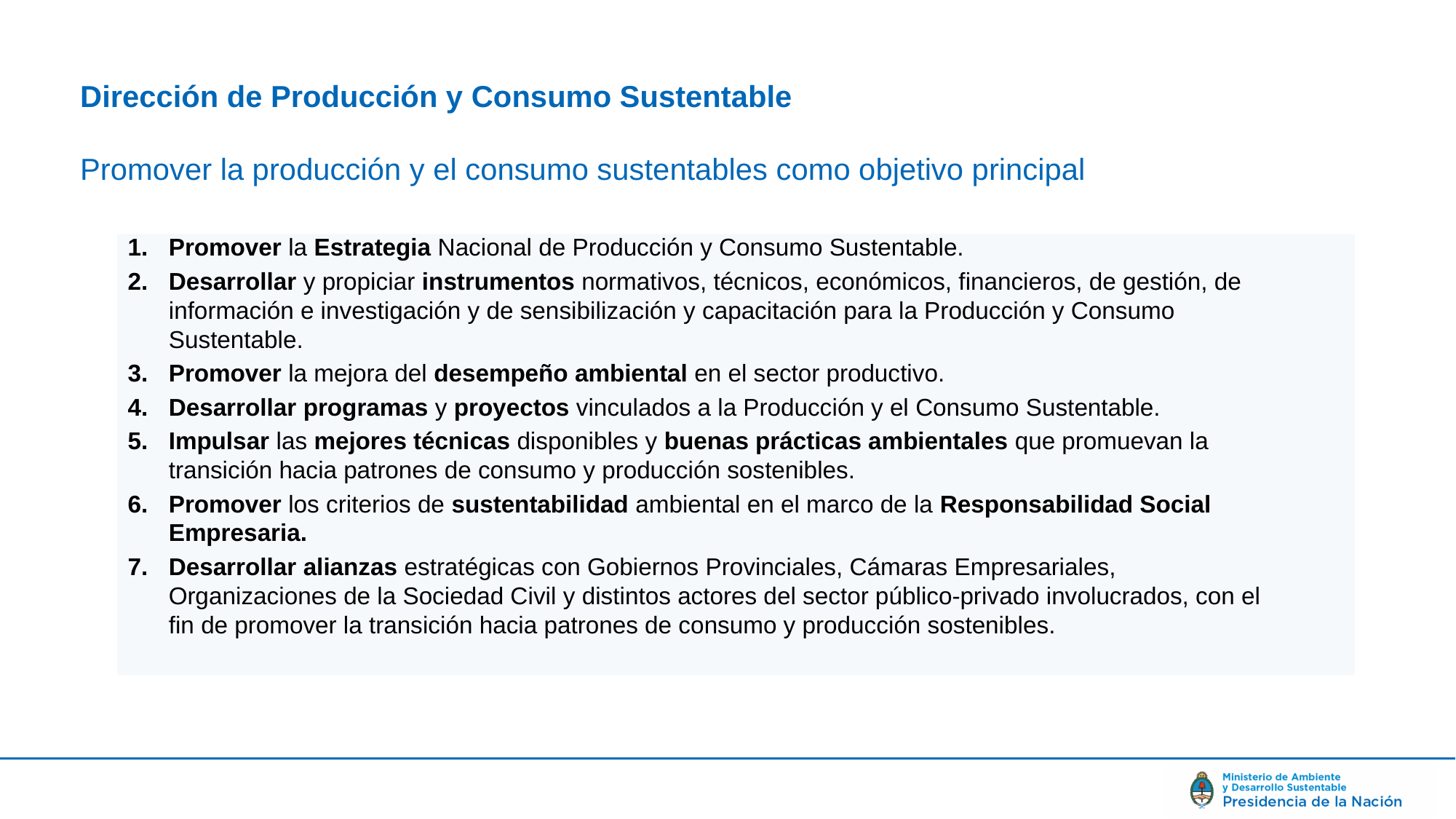

Dirección de Producción y Consumo Sustentable
Promover la producción y el consumo sustentables como objetivo principal

Promover la Estrategia Nacional de Producción y Consumo Sustentable.
Desarrollar y propiciar instrumentos normativos, técnicos, económicos, financieros, de gestión, de  información e investigación y de sensibilización y capacitación para la Producción y Consumo Sustentable.
Promover la mejora del desempeño ambiental en el sector productivo.
Desarrollar programas y proyectos vinculados a la Producción y el Consumo Sustentable.
Impulsar las mejores técnicas disponibles y buenas prácticas ambientales que promuevan la transición hacia patrones de consumo y producción sostenibles.
Promover los criterios de sustentabilidad ambiental en el marco de la Responsabilidad Social Empresaria.
Desarrollar alianzas estratégicas con Gobiernos Provinciales, Cámaras Empresariales, Organizaciones de la Sociedad Civil y distintos actores del sector público-privado involucrados, con el fin de promover la transición hacia patrones de consumo y producción sostenibles.